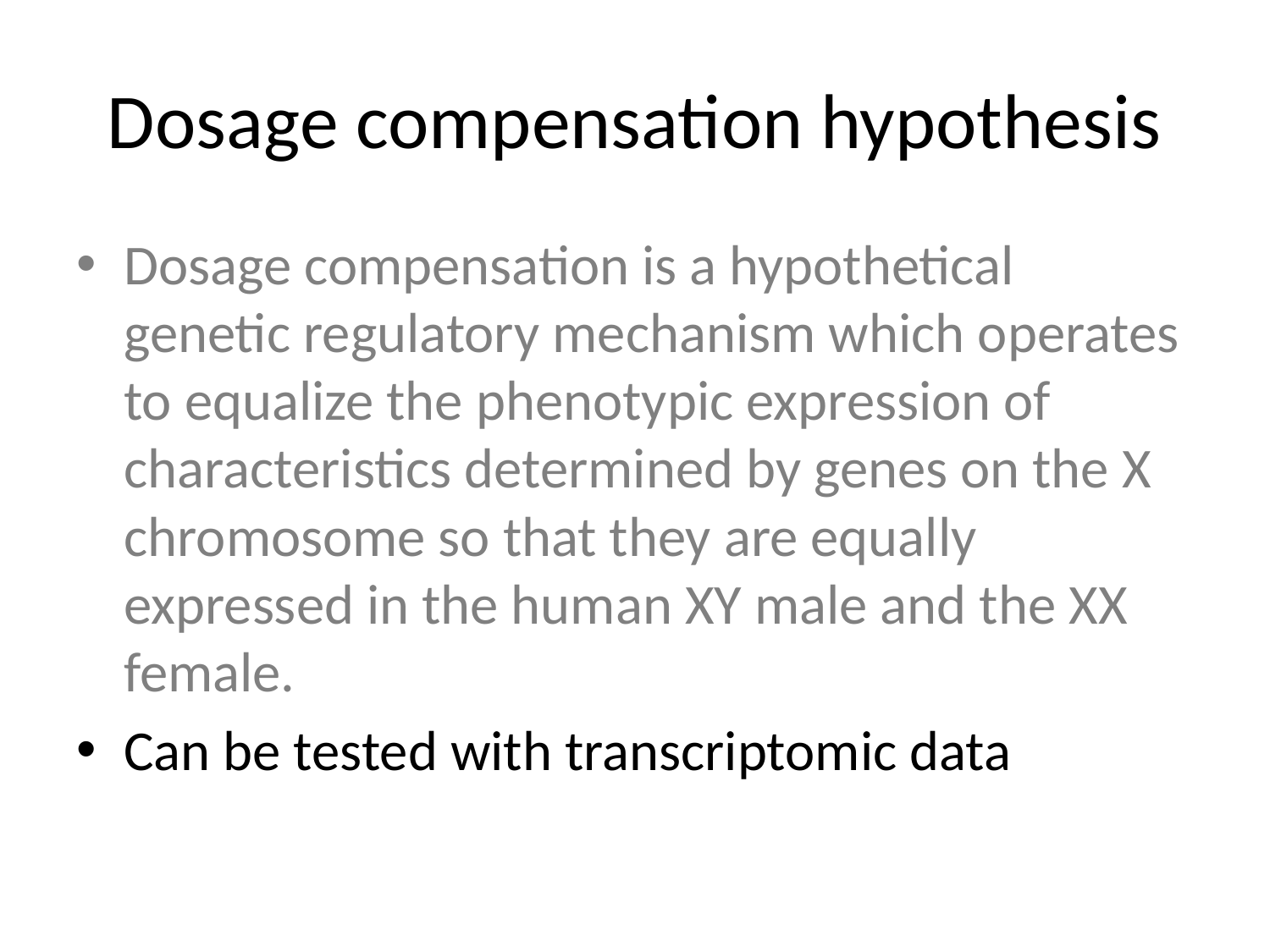

# Dosage compensation hypothesis
Dosage compensation is a hypothetical genetic regulatory mechanism which operates to equalize the phenotypic expression of characteristics determined by genes on the X chromosome so that they are equally expressed in the human XY male and the XX female.
Can be tested with transcriptomic data